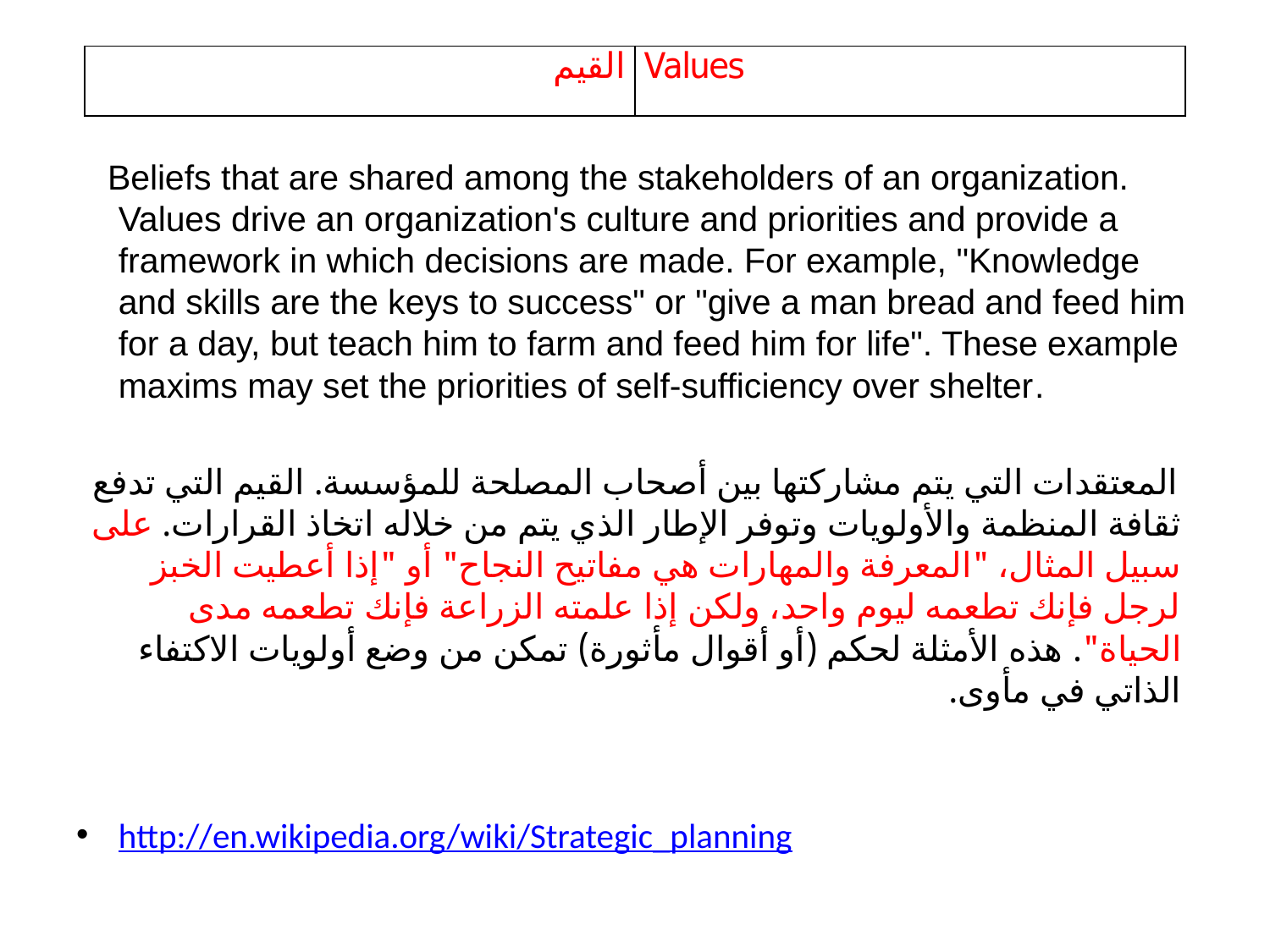

| القيم | Values |
| --- | --- |
    Beliefs that are shared among the stakeholders of an organization. Values drive an organization's culture and priorities and provide a framework in which decisions are made. For example, "Knowledge and skills are the keys to success" or "give a man bread and feed him for a day, but teach him to farm and feed him for life". These example maxims may set the priorities of self-sufficiency over shelter.

المعتقدات التي يتم مشاركتها بين أصحاب المصلحة للمؤسسة. القيم التي تدفع ثقافة المنظمة والأولويات وتوفر الإطار الذي يتم من خلاله اتخاذ القرارات. على سبيل المثال، "المعرفة والمهارات هي مفاتيح النجاح" أو "إذا أعطيت الخبز لرجل فإنك تطعمه ليوم واحد، ولكن إذا علمته الزراعة فإنك تطعمه مدى الحياة". هذه الأمثلة لحكم (أو أقوال مأثورة) تمكن من وضع أولويات الاكتفاء الذاتي في مأوى.

http://en.wikipedia.org/wiki/Strategic_planning